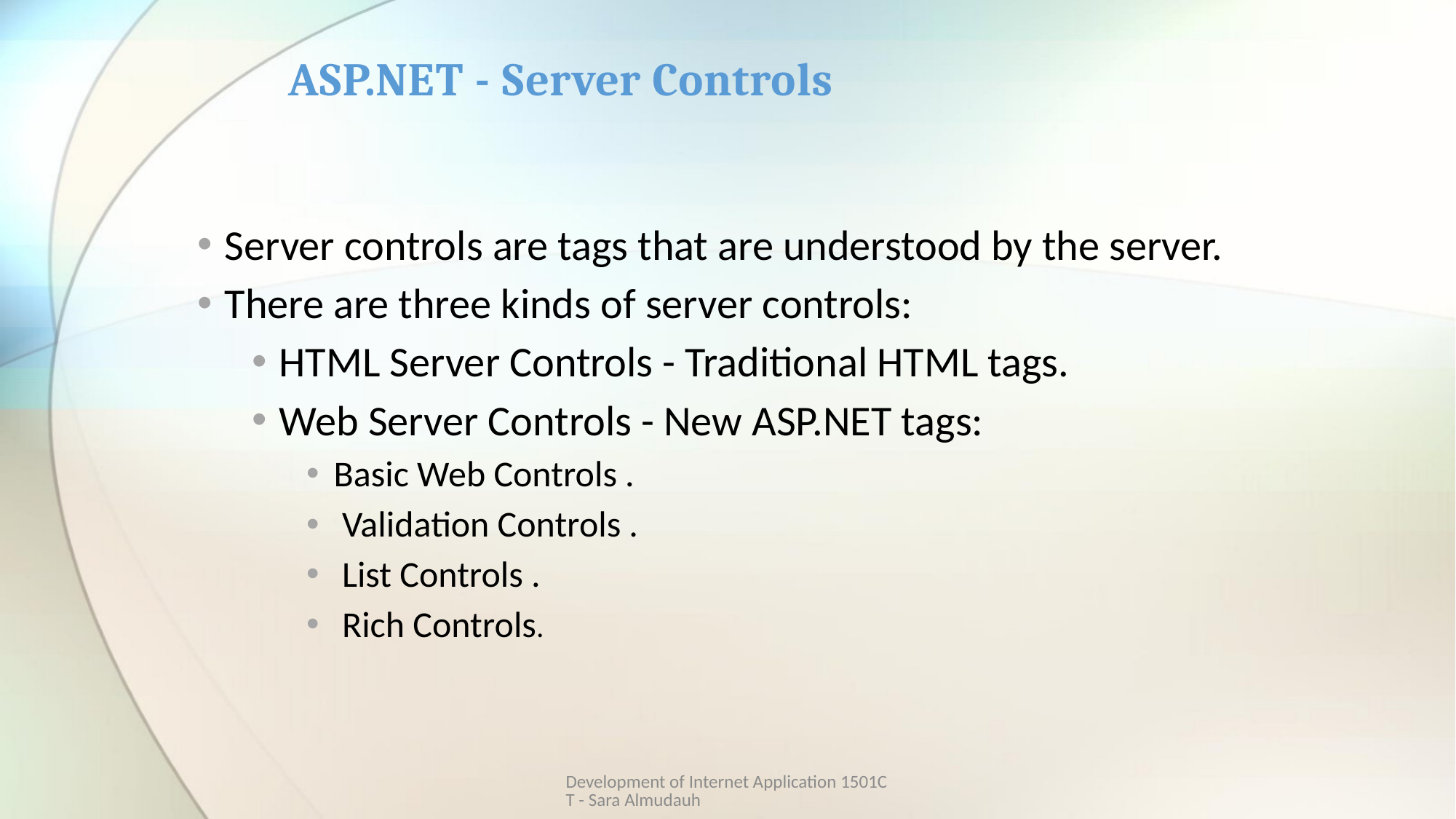

# ASP.NET - Server Controls
Server controls are tags that are understood by the server.
There are three kinds of server controls:
HTML Server Controls - Traditional HTML tags.
Web Server Controls - New ASP.NET tags:
Basic Web Controls .
 Validation Controls .
 List Controls .
 Rich Controls.
Development of Internet Application 1501CT - Sara Almudauh